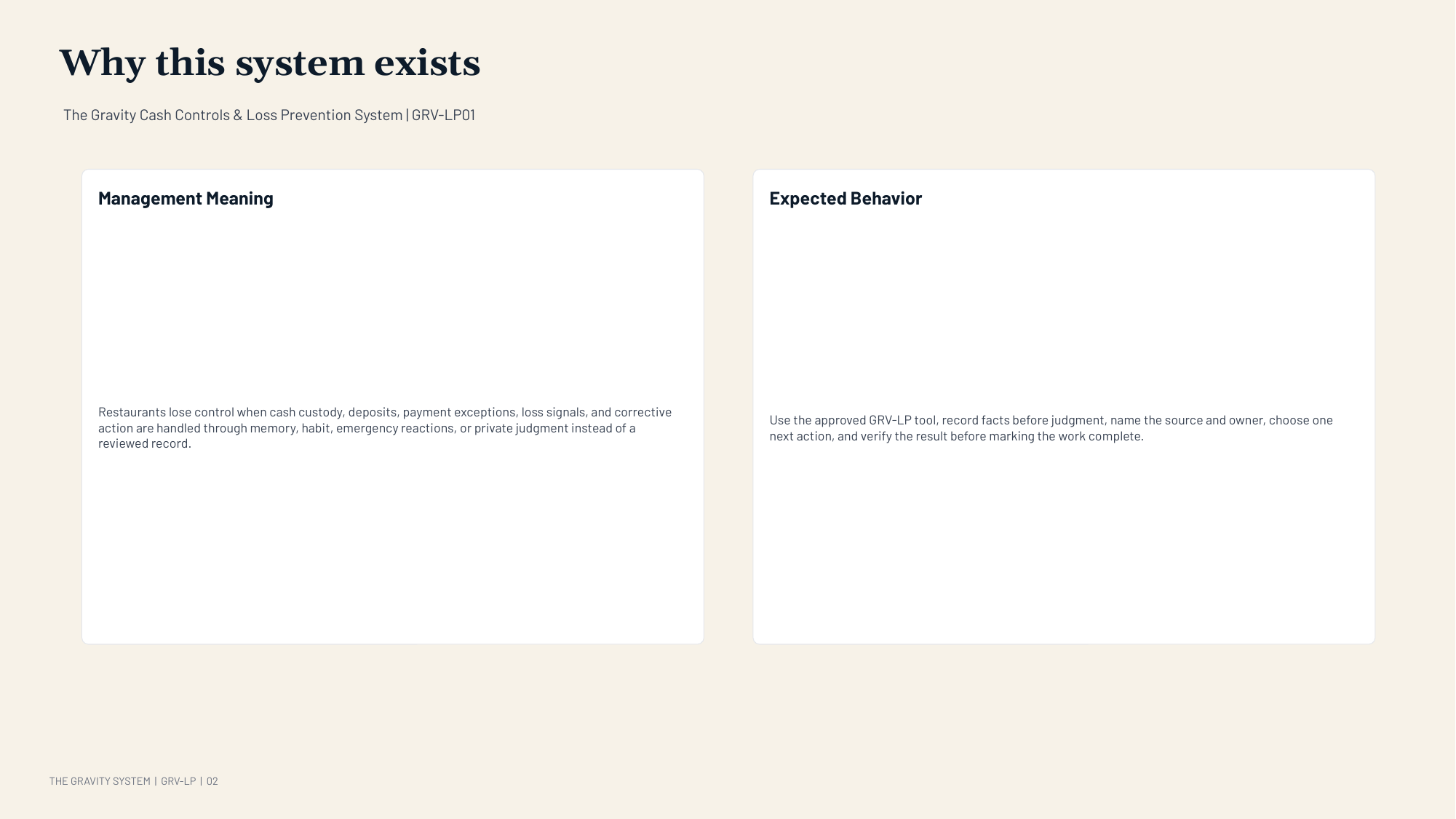

Why this system exists
The Gravity Cash Controls & Loss Prevention System | GRV-LP01

Management Meaning
Expected Behavior
Restaurants lose control when cash custody, deposits, payment exceptions, loss signals, and corrective action are handled through memory, habit, emergency reactions, or private judgment instead of a reviewed record.
Use the approved GRV-LP tool, record facts before judgment, name the source and owner, choose one next action, and verify the result before marking the work complete.
THE GRAVITY SYSTEM  |  GRV-LP  |  02